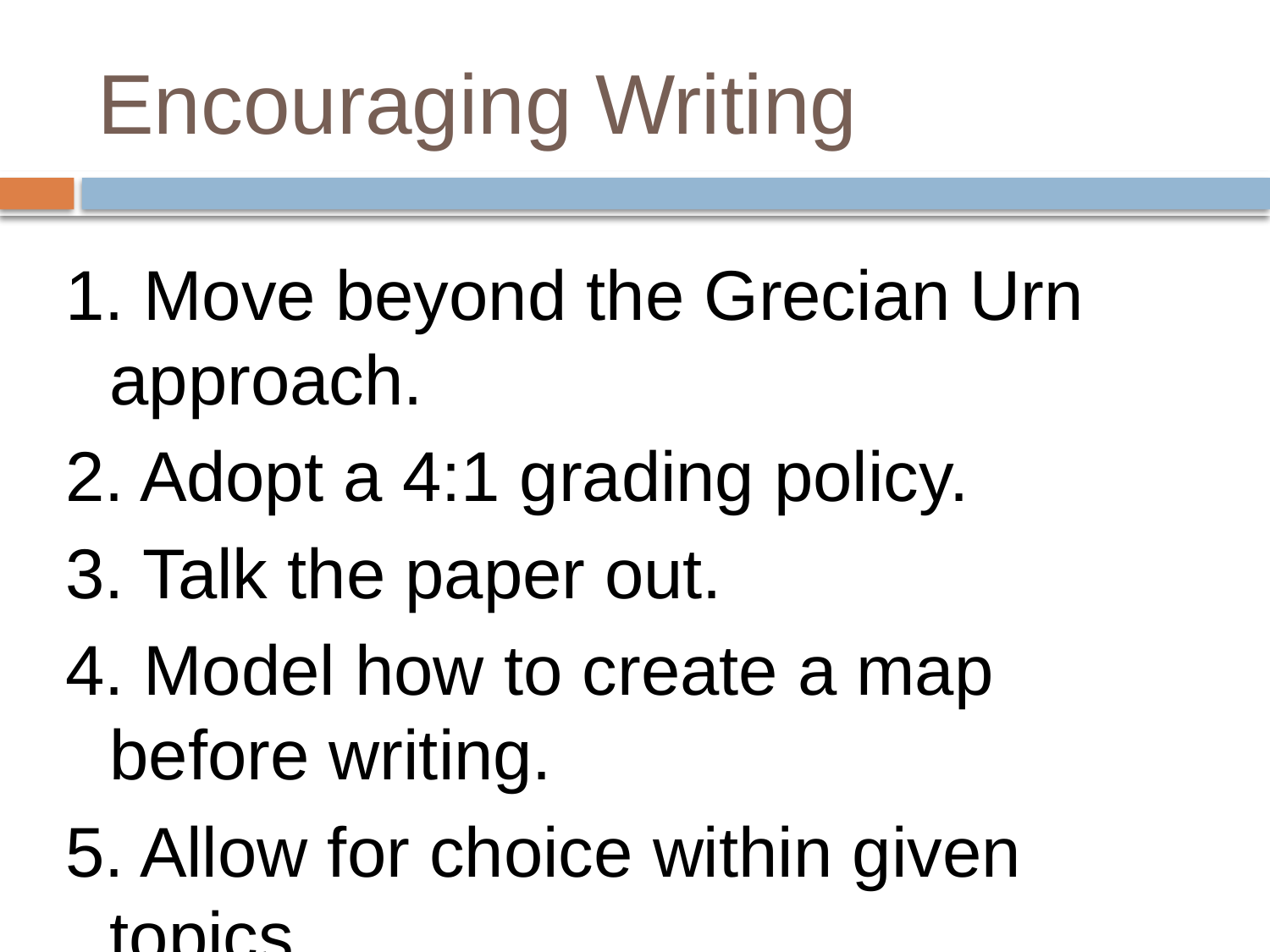

# Encouraging Writing
1. Move beyond the Grecian Urn approach.
2. Adopt a 4:1 grading policy.
3. Talk the paper out.
4. Model how to create a map before writing.
5. Allow for choice within given topics.